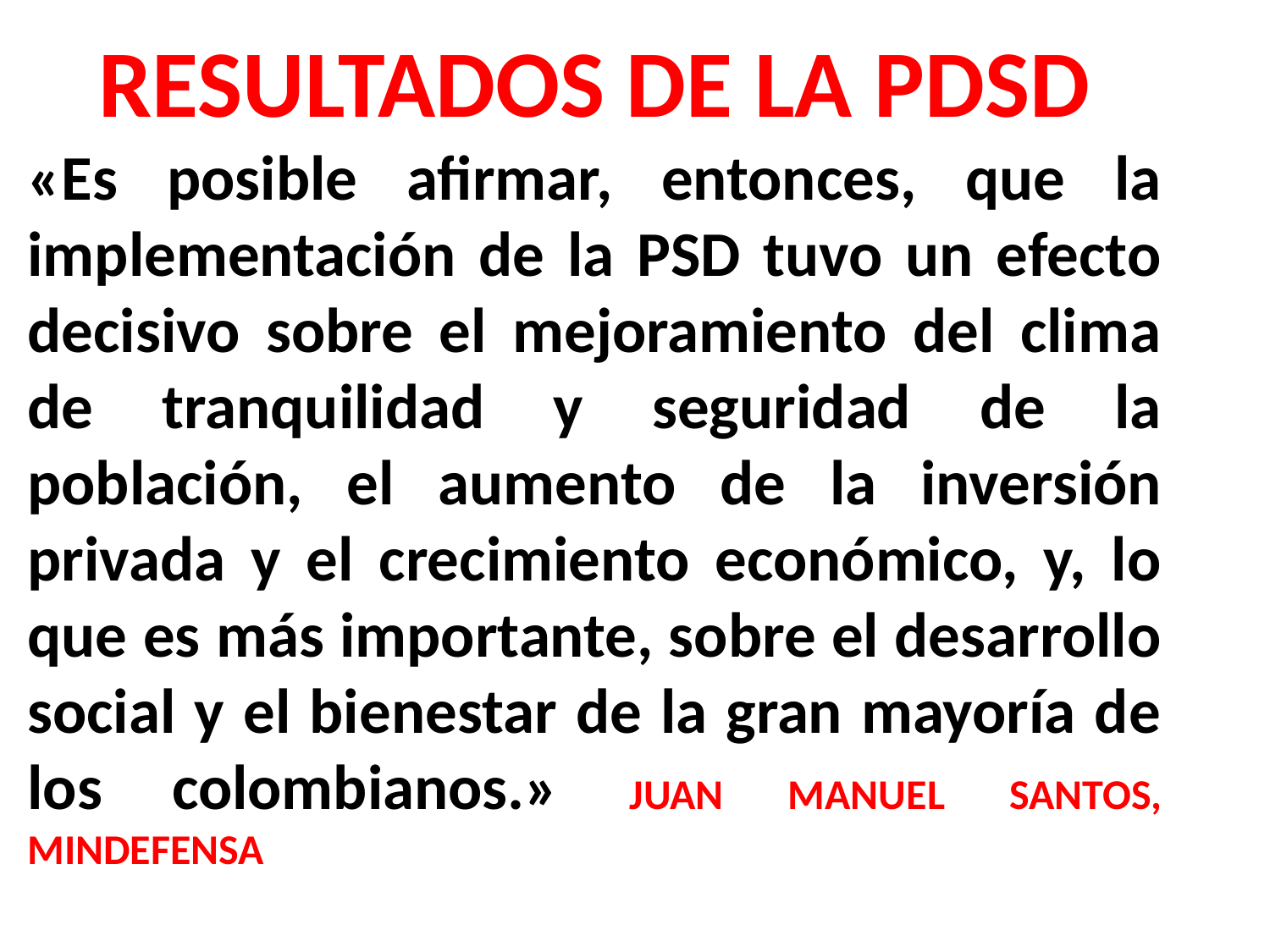

RESULTADOS DE LA PDSD
«Es posible afirmar, entonces, que la implementación de la PSD tuvo un efecto decisivo sobre el mejoramiento del clima de tranquilidad y seguridad de la población, el aumento de la inversión privada y el crecimiento económico, y, lo que es más importante, sobre el desarrollo social y el bienestar de la gran mayoría de los colombianos.» JUAN MANUEL SANTOS, MINDEFENSA